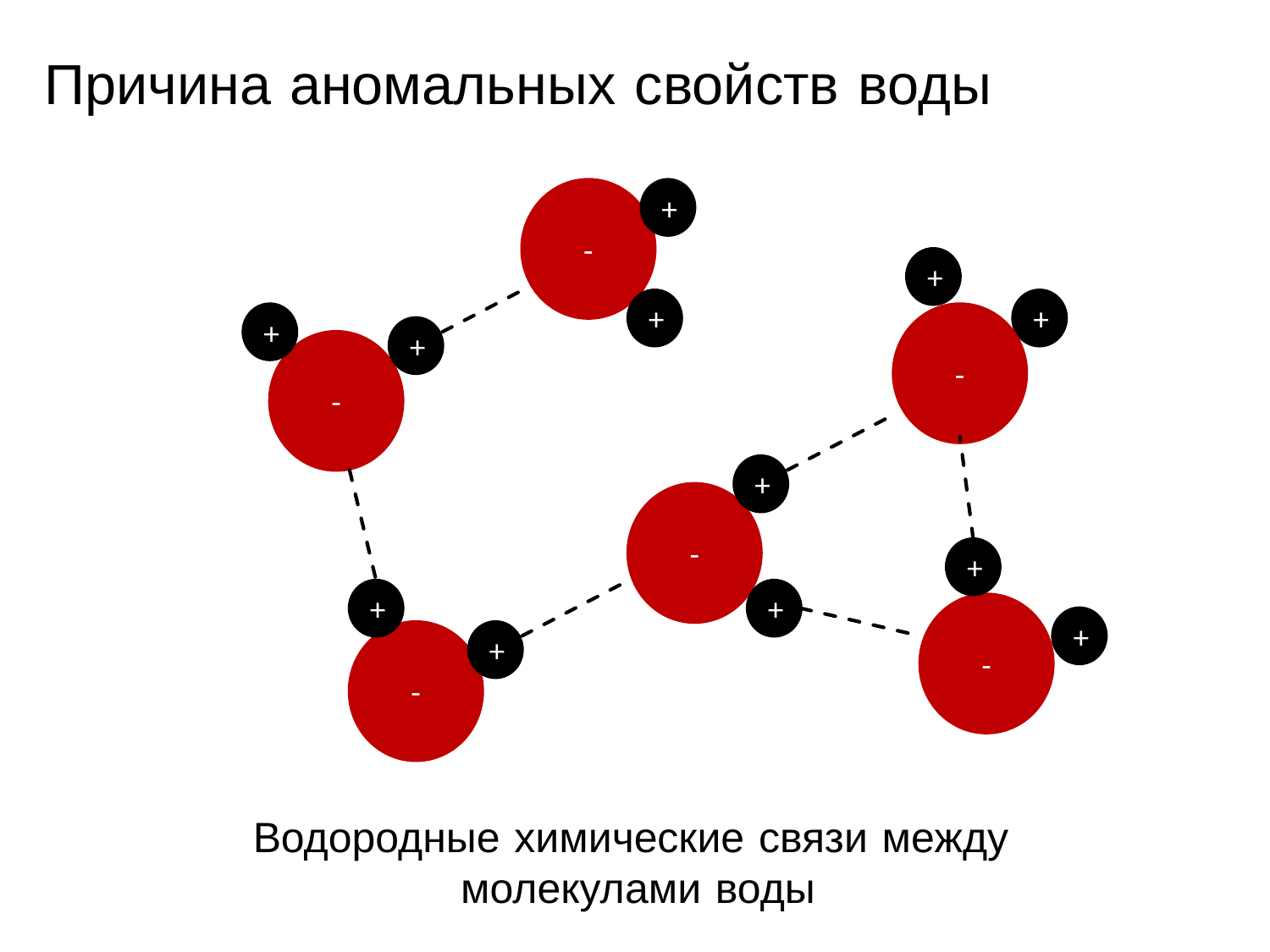

Причина аномальных свойств воды
-
+
+
+
+
+
-
+
-
+
-
+
+
+
-
+
-
+
Водородные химические связи между
молекулами воды